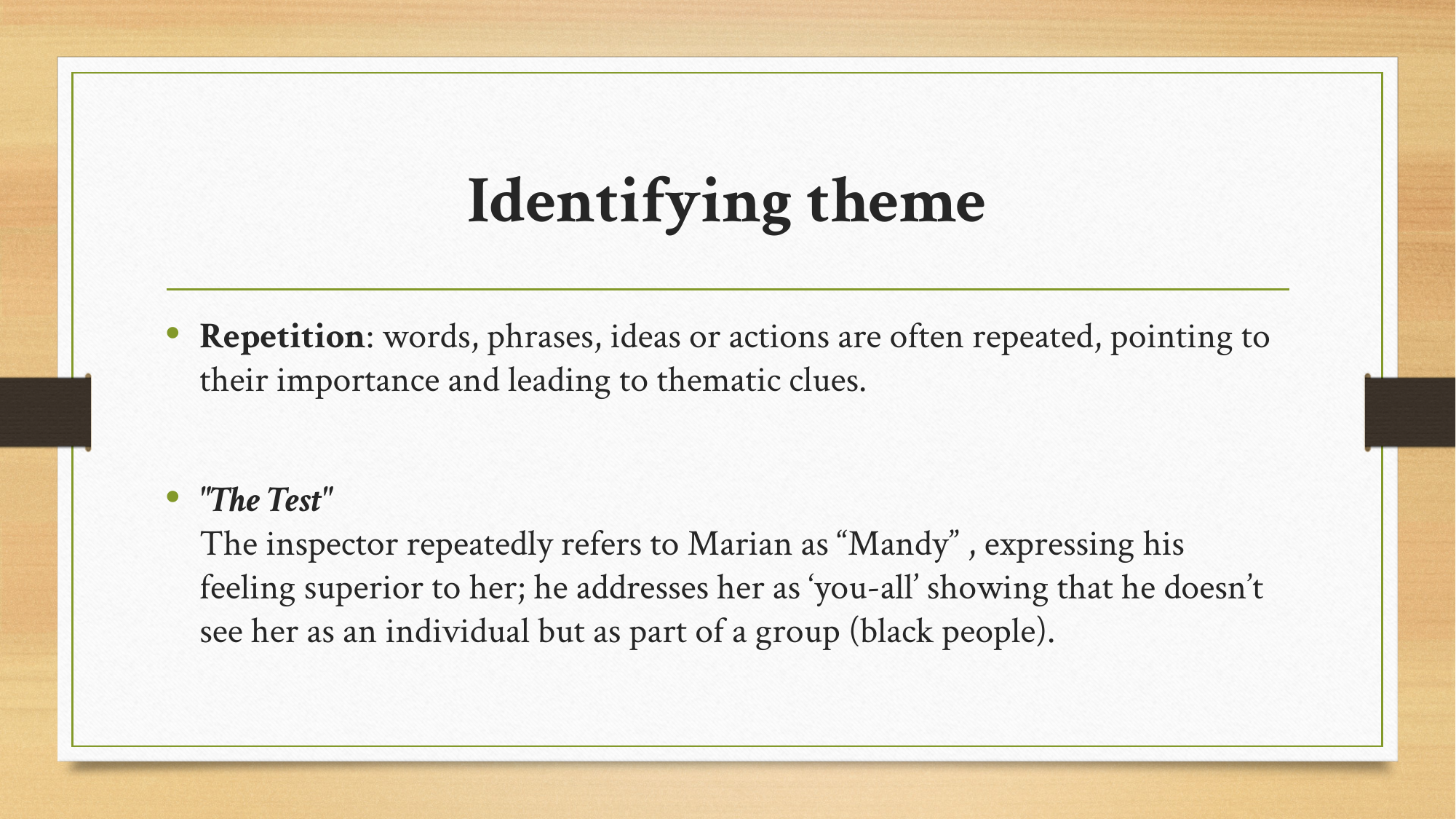

# Identifying theme
Repetition: words, phrases, ideas or actions are often repeated, pointing to their importance and leading to thematic clues.

"The Test"
The inspector repeatedly refers to Marian as “Mandy” , expressing his feeling superior to her; he addresses her as ‘you-all’ showing that he doesn’t see her as an individual but as part of a group (black people).